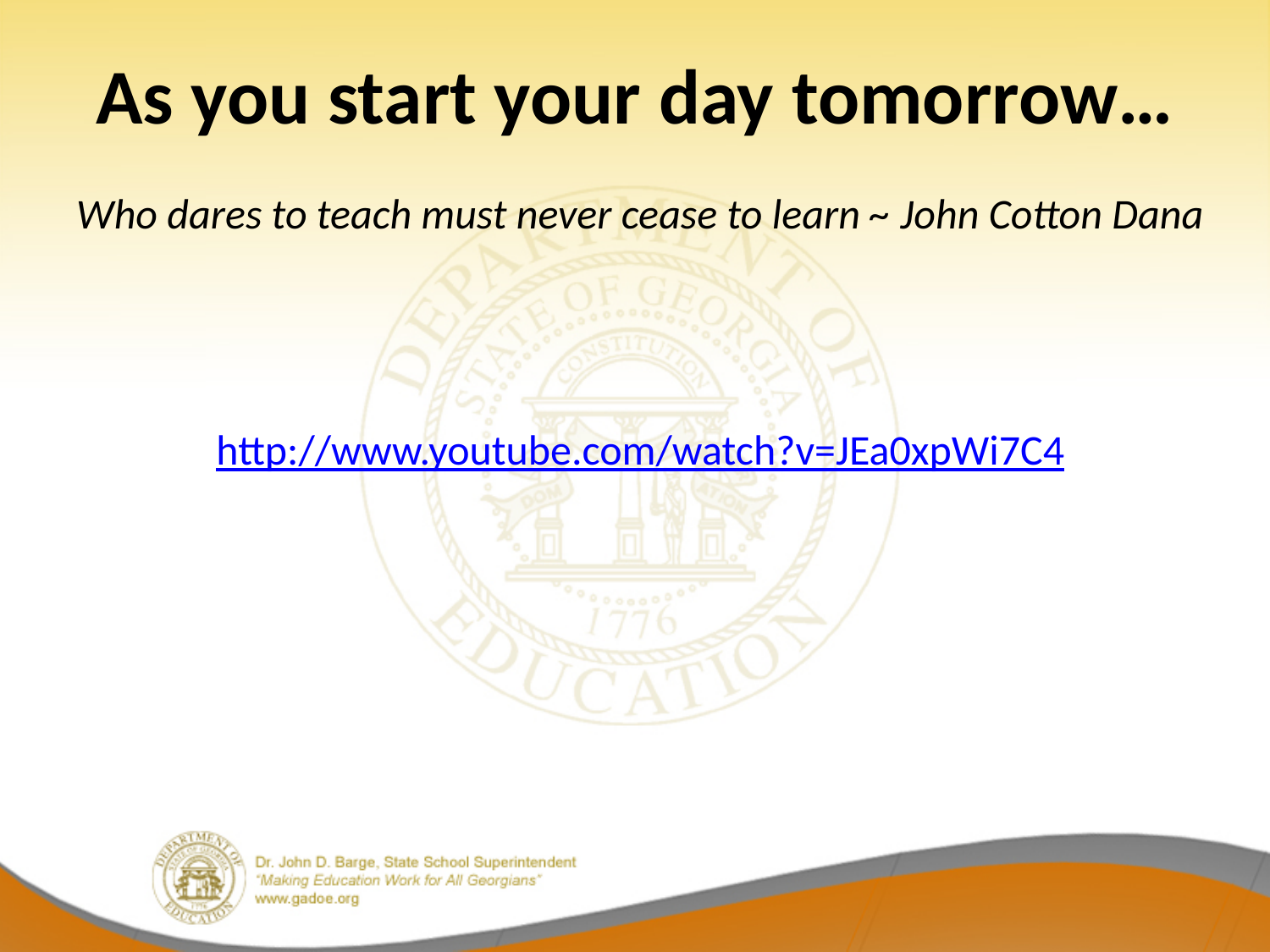

# As you start your day tomorrow…
Who dares to teach must never cease to learn ~ John Cotton Dana

http://www.youtube.com/watch?v=JEa0xpWi7C4